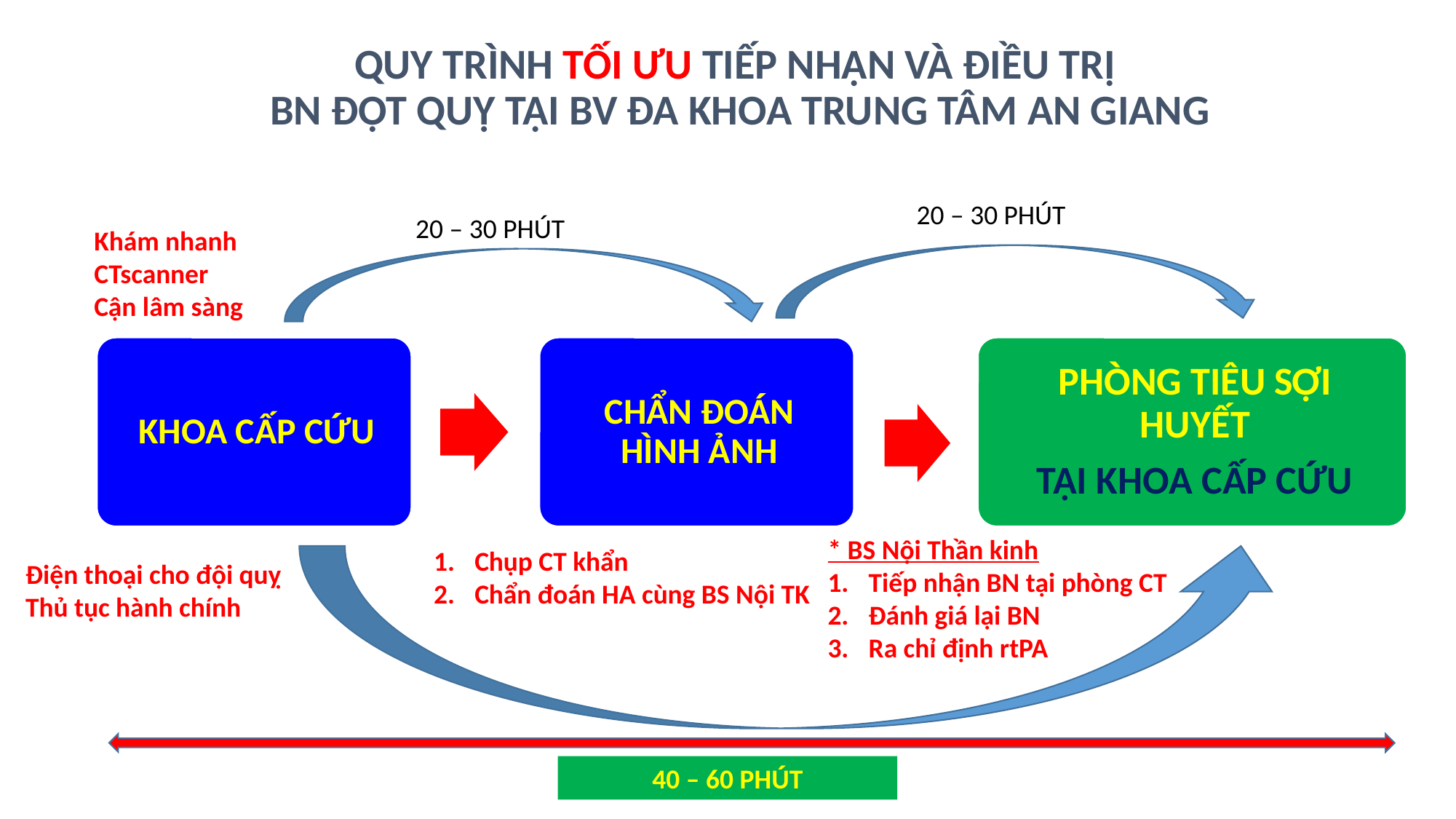

QUY TRÌNH TỐI ƯU TIẾP NHẬN VÀ ĐIỀU TRỊ
BN ĐỘT QUỴ TẠI BV ĐA KHOA TRUNG TÂM AN GIANG
KHOA CẤP CỨU

CHẨN ĐOÁN HÌNH ẢNH

PHÒNG TIÊU SỢI HUYẾT
TẠI KHOA CẤP CỨU
20 – 30 PHÚT
20 – 30 PHÚT
Khám nhanh
CTscanner
Cận lâm sàng

* BS Nội Thần kinh
Tiếp nhận BN tại phòng CT
Đánh giá lại BN
Ra chỉ định rtPA
Chụp CT khẩn
Chẩn đoán HA cùng BS Nội TK

Điện thoại cho đội quỵ
Thủ tục hành chính

40 – 60 PHÚT